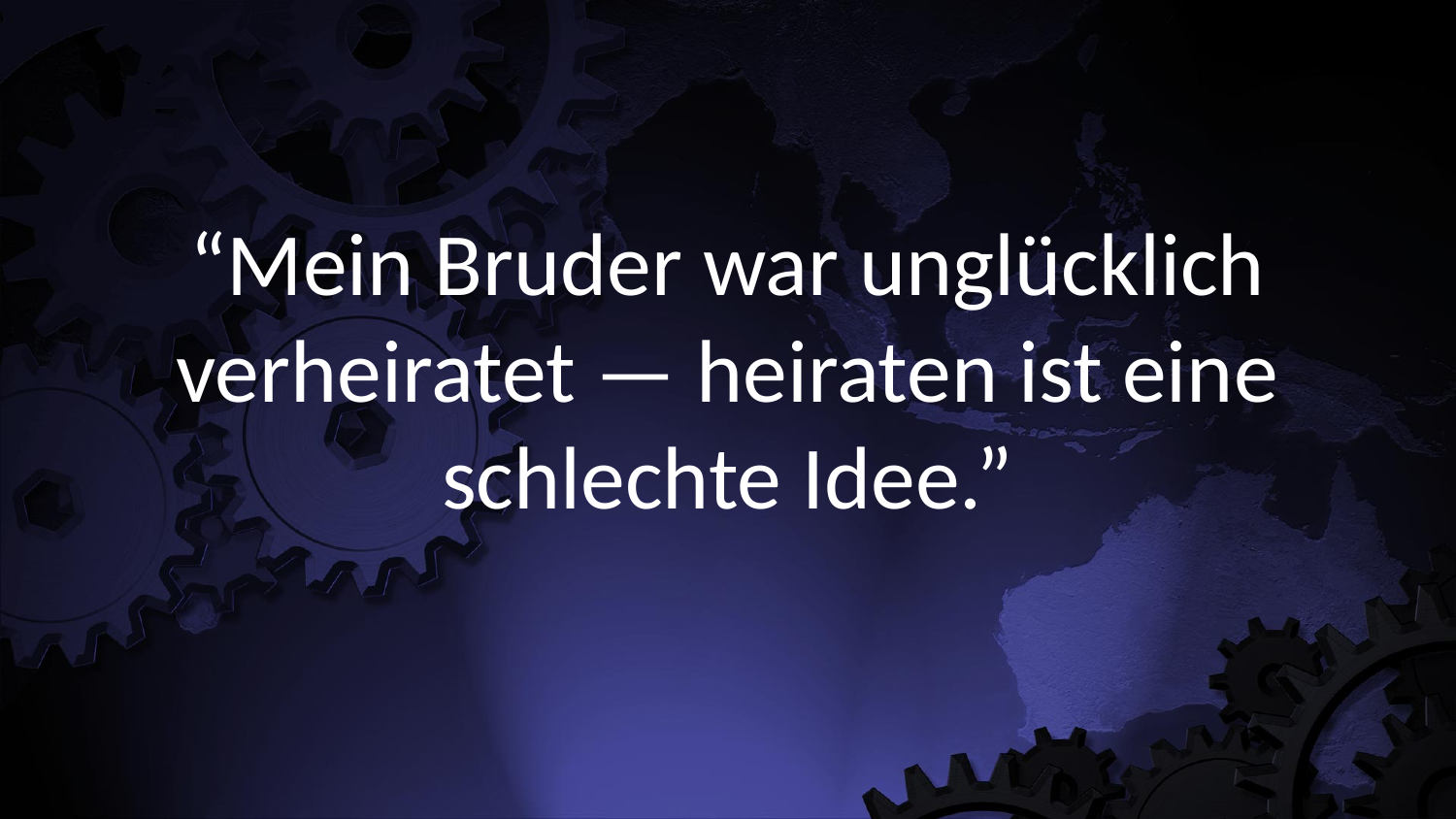

“Mein Bruder war unglücklich verheiratet — heiraten ist eine schlechte Idee.”